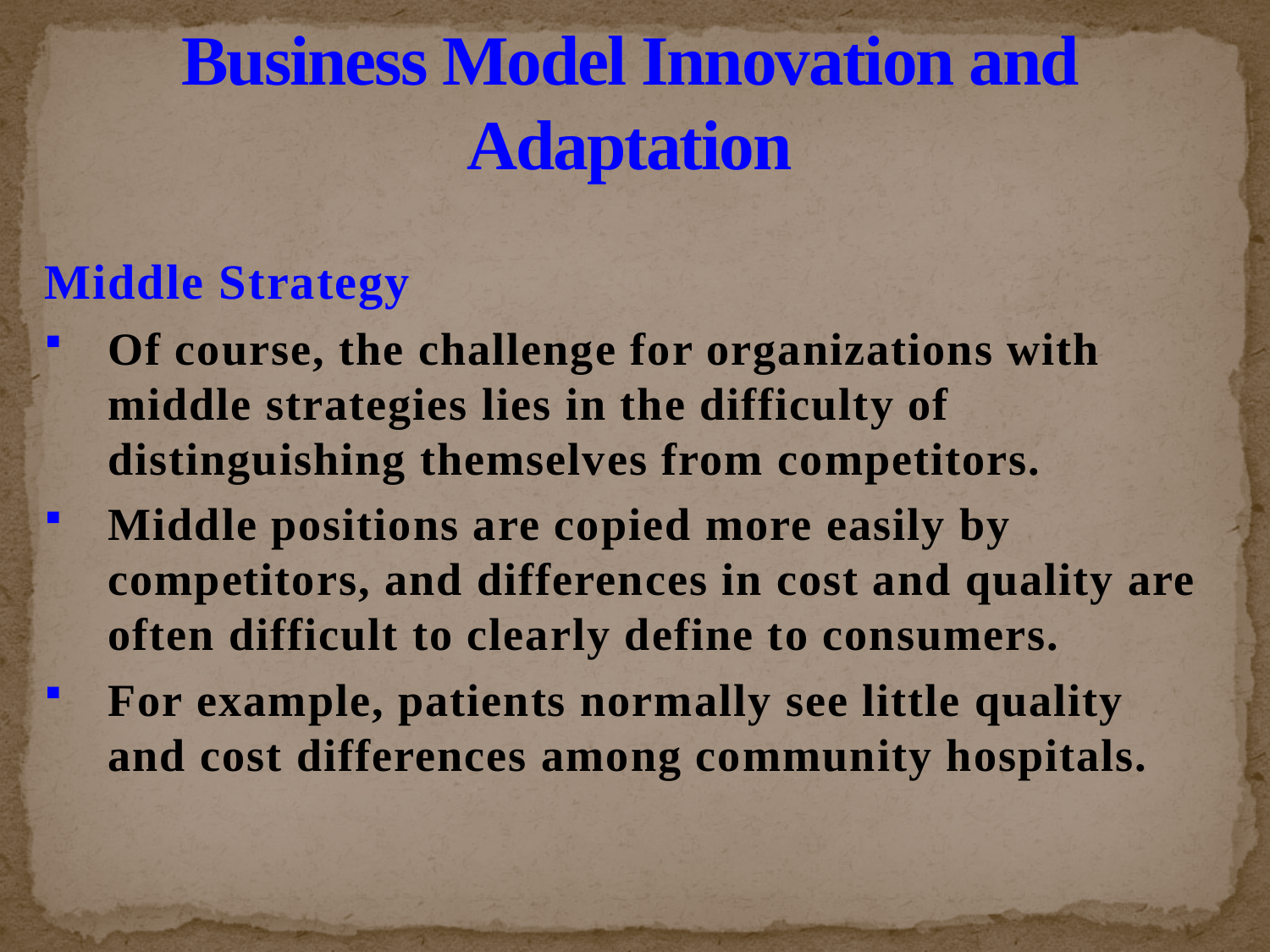

# Business Model Innovation and Adaptation
Middle Strategy
Of course, the challenge for organizations with middle strategies lies in the difficulty of distinguishing themselves from competitors.
Middle positions are copied more easily by competitors, and differences in cost and quality are often difficult to clearly define to consumers.
For example, patients normally see little quality and cost differences among community hospitals.